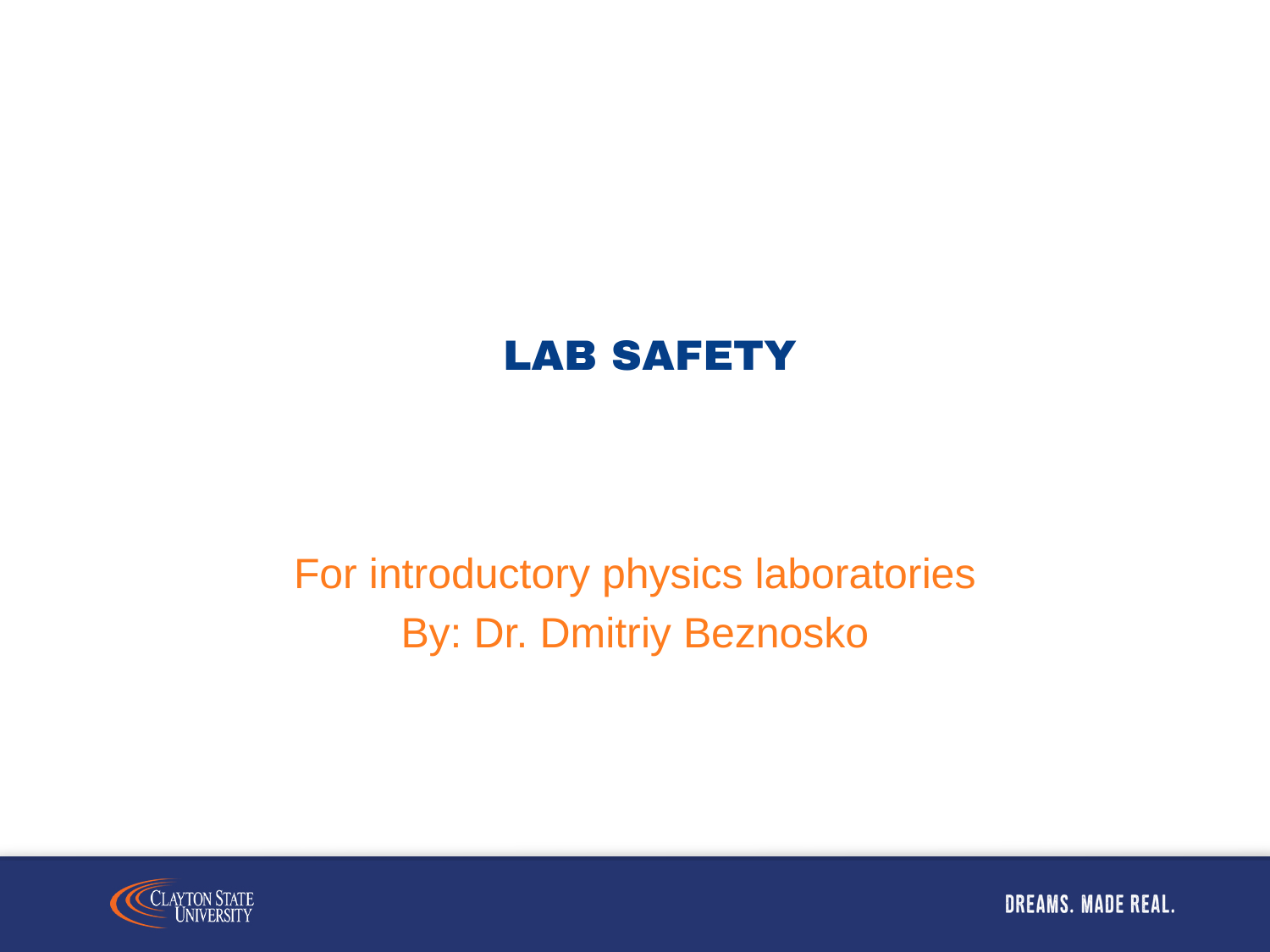

# Lab Safety
For introductory physics laboratories
By: Dr. Dmitriy Beznosko